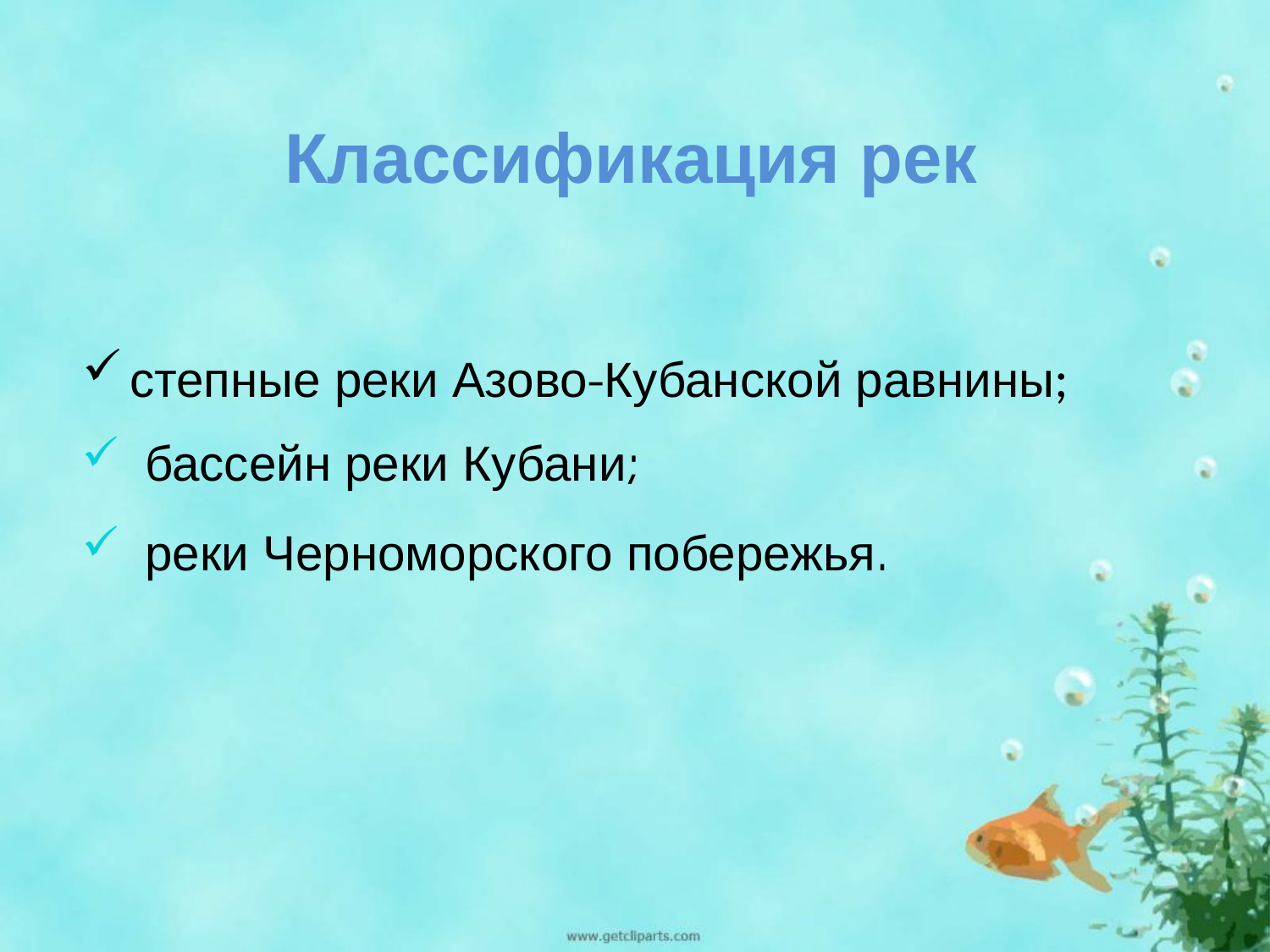

# Классификация рек
степные реки Азово-Кубанской равнины;
бассейн реки Кубани;
реки Черноморского побережья.